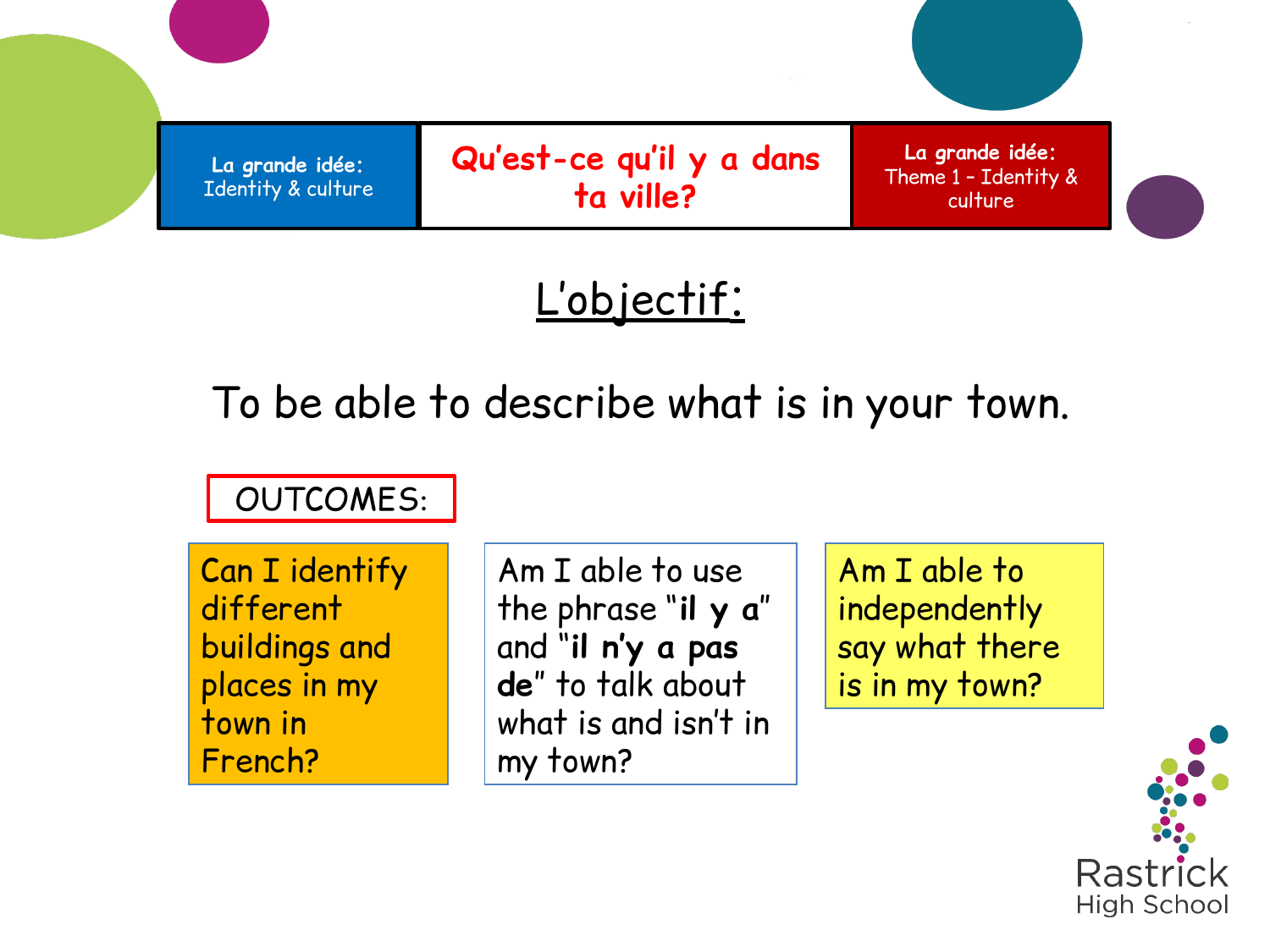

La grande idée:
Identity & culture
Qu’est-ce qu’il y a dans ta ville?
La grande idée:
Theme 1 – Identity & culture
L’objectif:
To be able to describe what is in your town.
OUTCOMES:
Can I identify different buildings and places in my town in French?
Am I able to use the phrase “il y a” and “il n’y a pas de” to talk about what is and isn’t in my town?
Am I able to independently say what there is in my town?